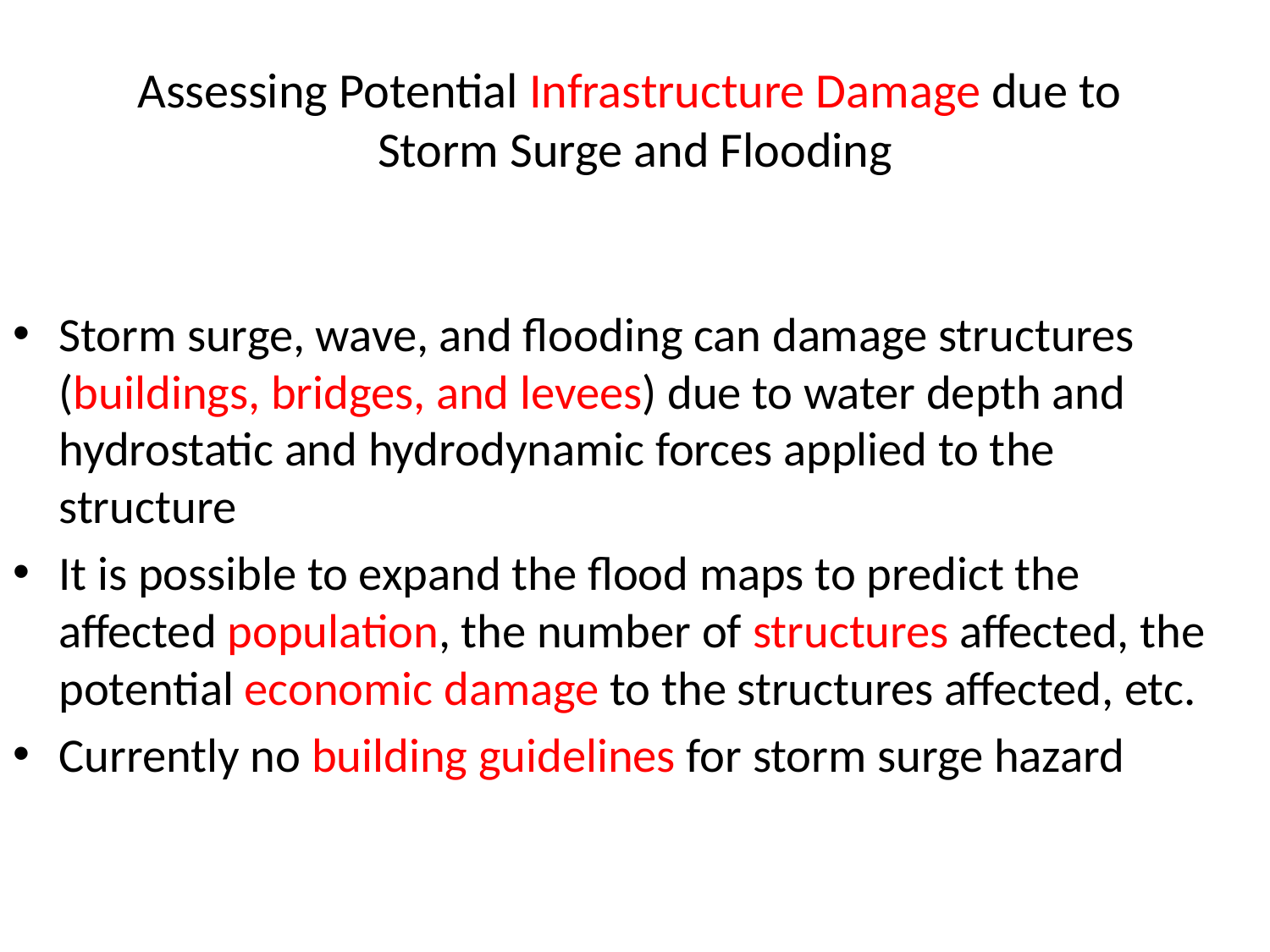

# Assessing Potential Infrastructure Damage due to Storm Surge and Flooding

Storm surge, wave, and flooding can damage structures (buildings, bridges, and levees) due to water depth and hydrostatic and hydrodynamic forces applied to the structure
It is possible to expand the flood maps to predict the affected population, the number of structures affected, the potential economic damage to the structures affected, etc.
Currently no building guidelines for storm surge hazard